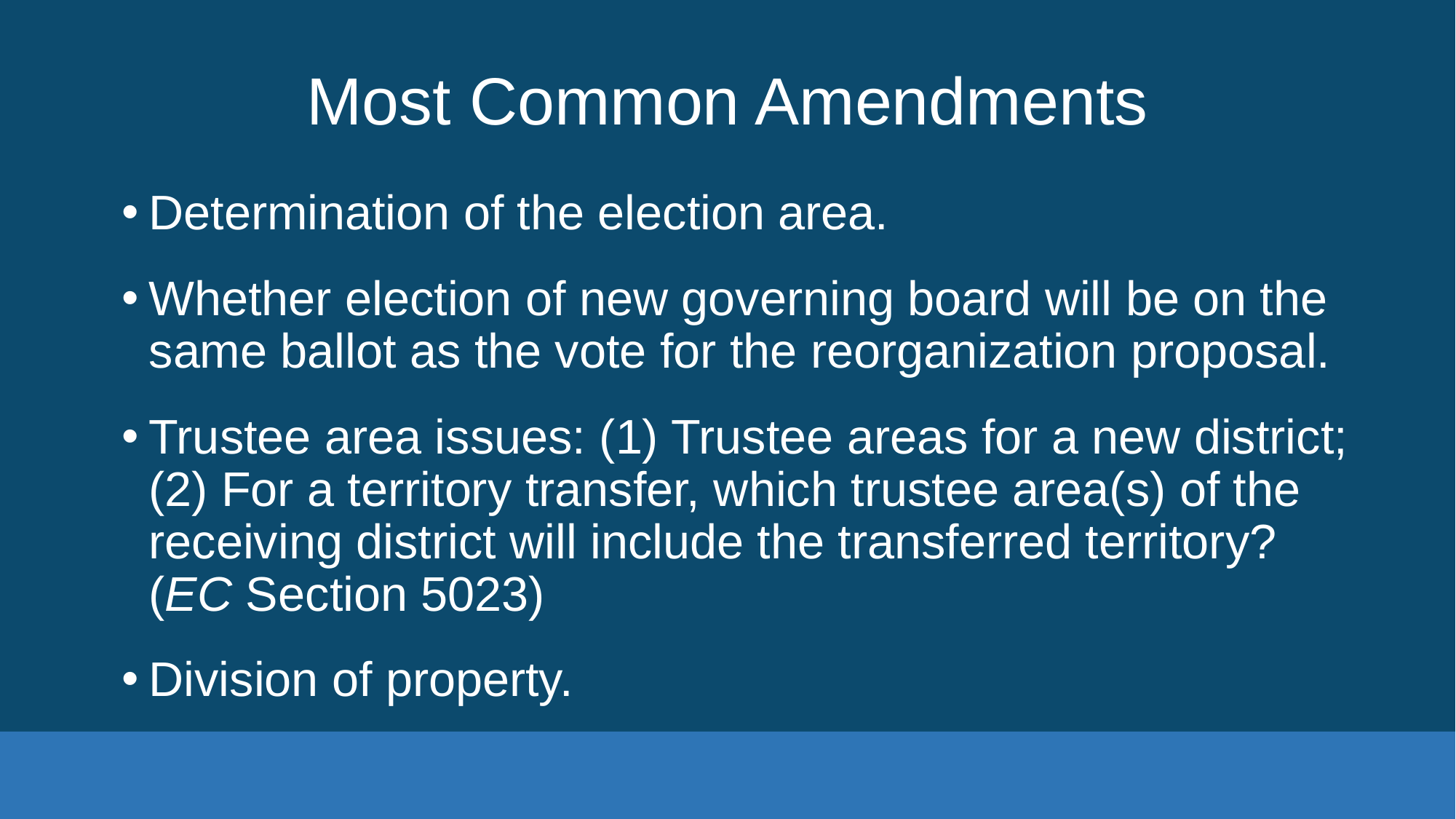

# Most Common Amendments
Determination of the election area.
Whether election of new governing board will be on the same ballot as the vote for the reorganization proposal.
Trustee area issues: (1) Trustee areas for a new district; (2) For a territory transfer, which trustee area(s) of the receiving district will include the transferred territory? (EC Section 5023)
Division of property.